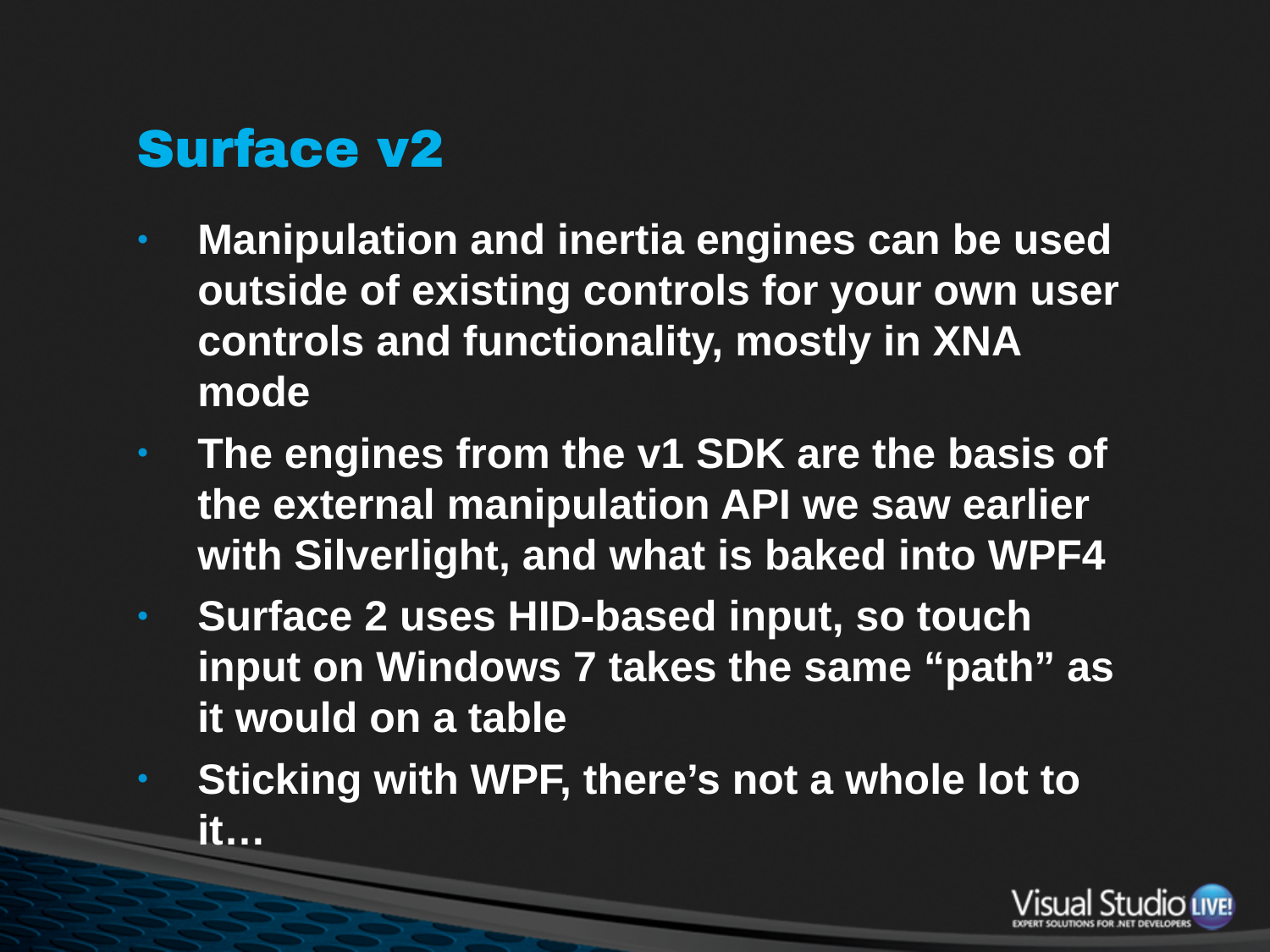

# Surface v2
Manipulation and inertia engines can be used outside of existing controls for your own user controls and functionality, mostly in XNA mode
The engines from the v1 SDK are the basis of the external manipulation API we saw earlier with Silverlight, and what is baked into WPF4
Surface 2 uses HID-based input, so touch input on Windows 7 takes the same “path” as it would on a table
Sticking with WPF, there’s not a whole lot to it…